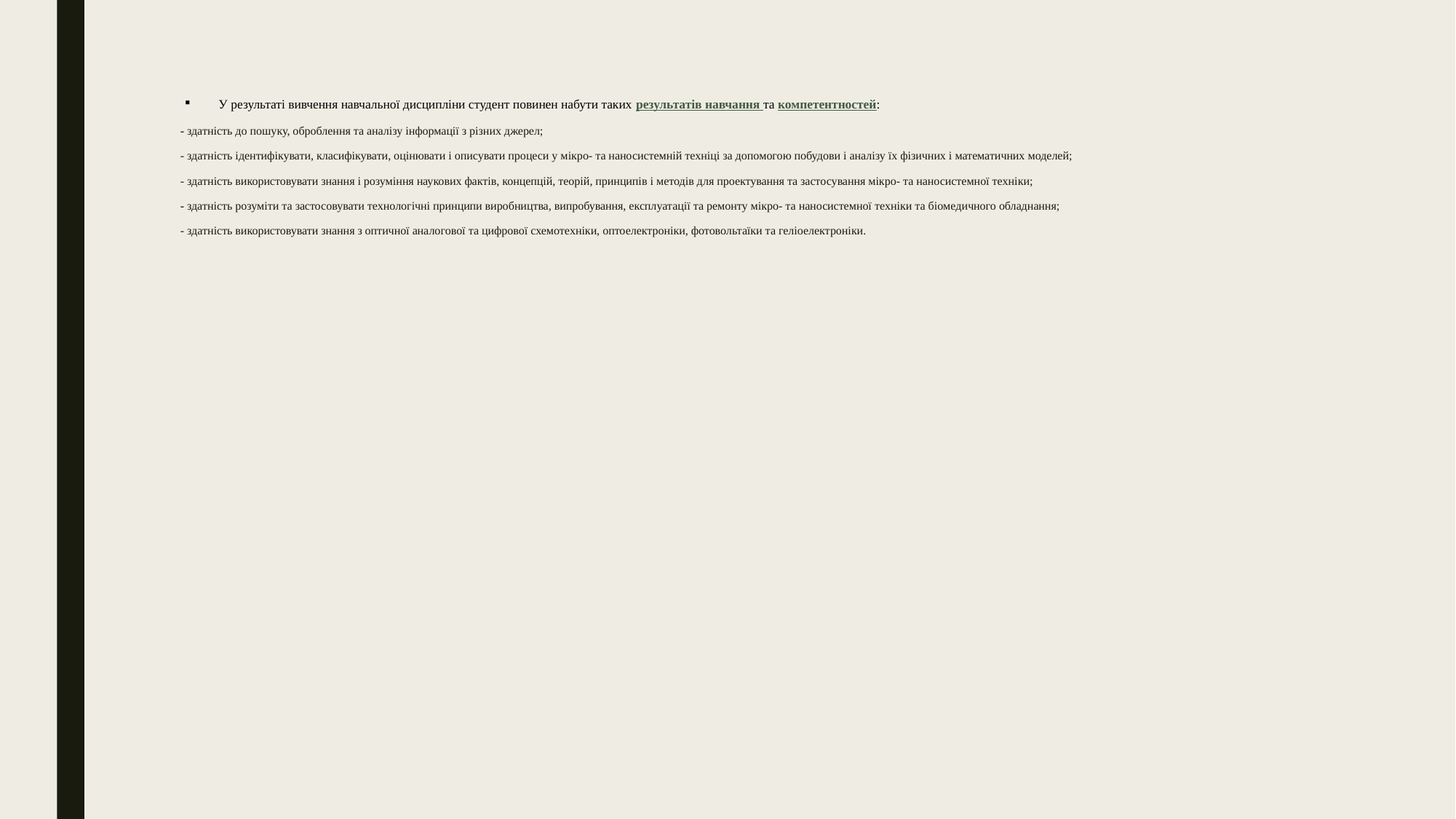

# У результаті вивчення навчальної дисципліни студент повинен набути таких результатів навчання та компетентностей: - здатність до пошуку, оброблення та аналізу інформації з різних джерел; - здатність ідентифікувати, класифікувати, оцінювати і описувати процеси у мікро- та наносистемній техніці за допомогою побудови і аналізу їх фізичних і математичних моделей; - здатність використовувати знання і розуміння наукових фактів, концепцій, теорій, принципів і методів для проектування та застосування мікро- та наносистемної техніки; - здатність розуміти та застосовувати технологічні принципи виробництва, випробування, експлуатації та ремонту мікро- та наносистемної техніки та біомедичного обладнання; - здатність використовувати знання з оптичної аналогової та цифрової схемотехніки, оптоелектроніки, фотовольтаїки та геліоелектроніки.